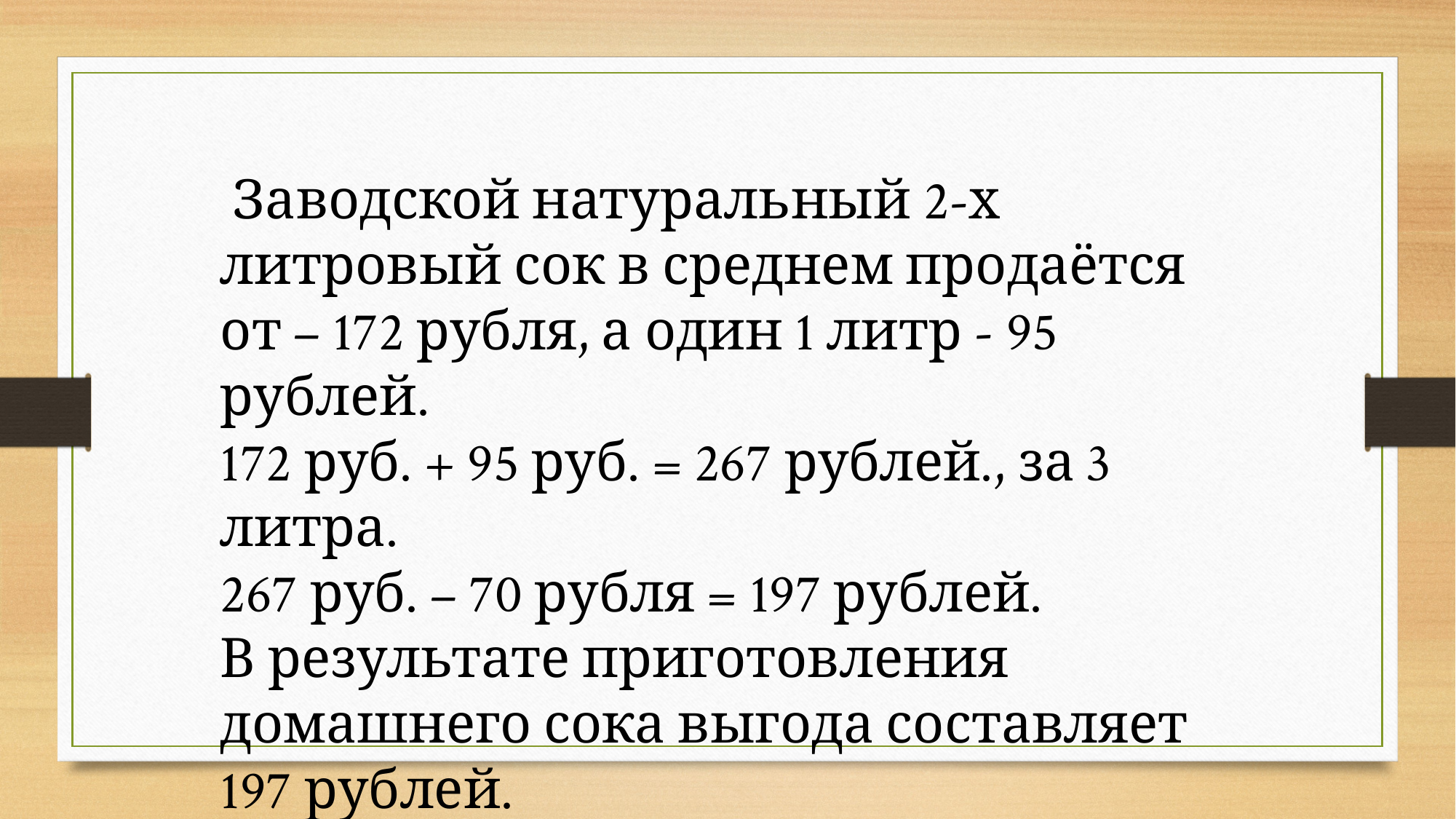

Заводской натуральный 2-х литровый сок в среднем продаётся от – 172 рубля, а один 1 литр - 95 рублей.
172 руб. + 95 руб. = 267 рублей., за 3 литра.
267 руб. – 70 рубля = 197 рублей.
В результате приготовления домашнего сока выгода составляет 197 рублей.